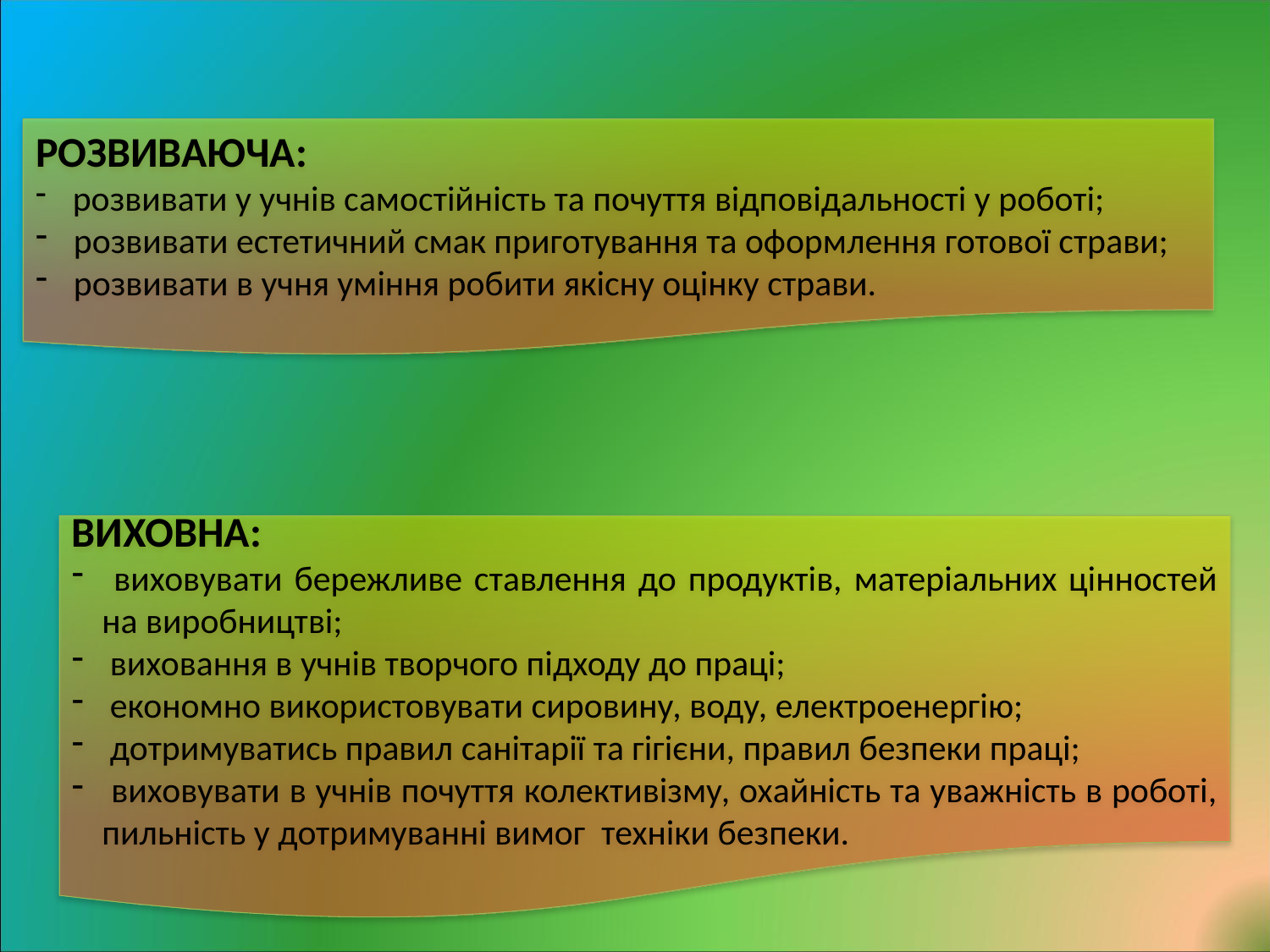

РОЗВИВАЮЧА:
 розвивати у учнів самостійність та почуття відповідальності у роботі;
 розвивати естетичний смак приготування та оформлення готової страви;
 розвивати в учня уміння робити якісну оцінку страви.

ВИХОВНА:
 виховувати бережливе ставлення до продуктів, матеріальних цінностей на виробництві;
 виховання в учнів творчого підходу до праці;
 економно використовувати сировину, воду, електроенергію;
 дотримуватись правил санітарії та гігієни, правил безпеки праці;
 виховувати в учнів почуття колективізму, охайність та уважність в роботі, пильність у дотримуванні вимог  техніки безпеки.